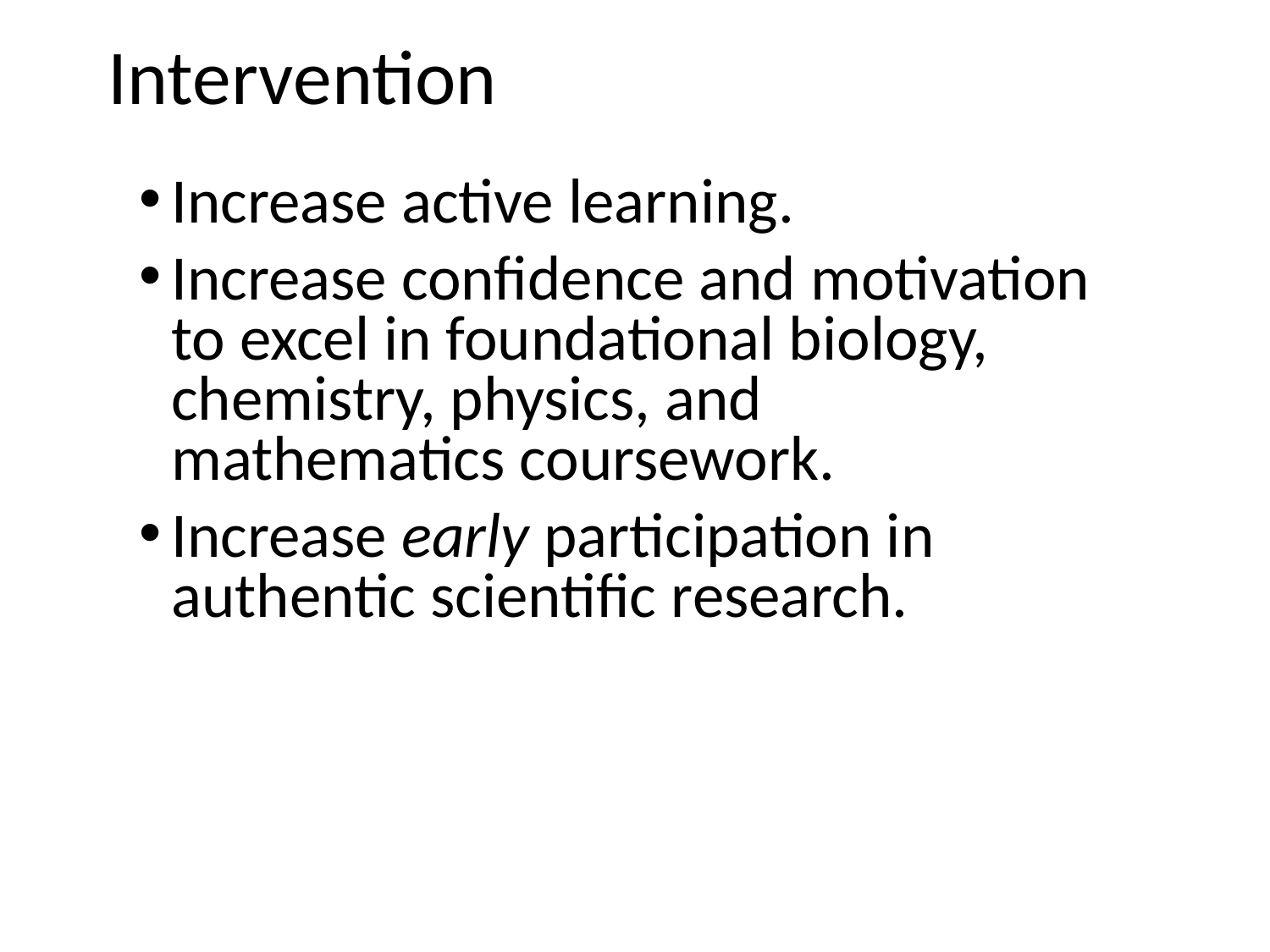

# Intervention
Increase active learning.
Increase confidence and motivation to excel in foundational biology, chemistry, physics, and mathematics coursework.
Increase early participation in authentic scientific research.